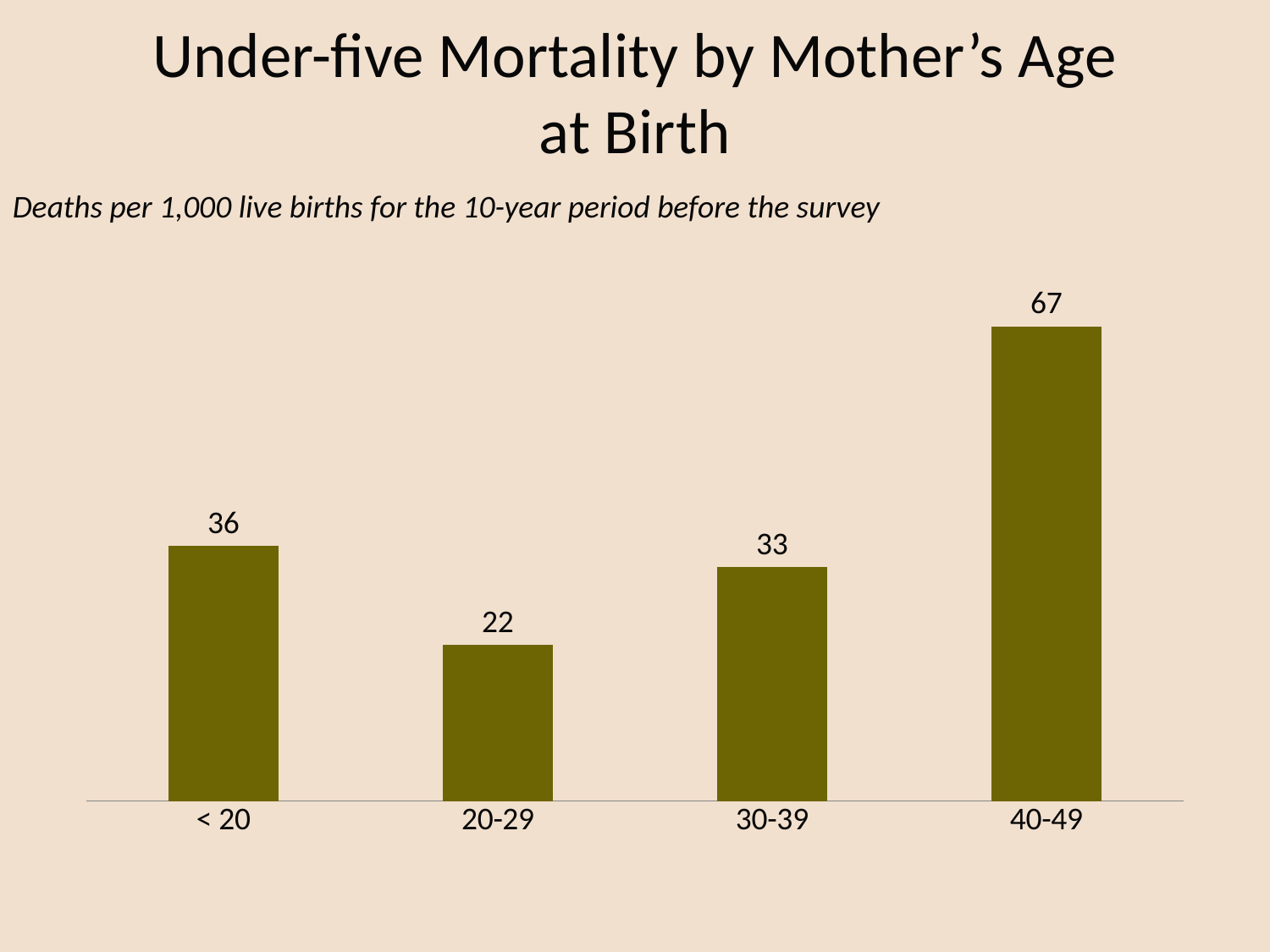

# Under-five Mortality by Mother’s Age at Birth
Deaths per 1,000 live births for the 10-year period before the survey

### Chart

| Category | Column1 |
|---|---|
| < 20 | 36.0 |
| 20-29 | 22.0 |
| 30-39 | 33.0 |
| 40-49 | 67.0 |